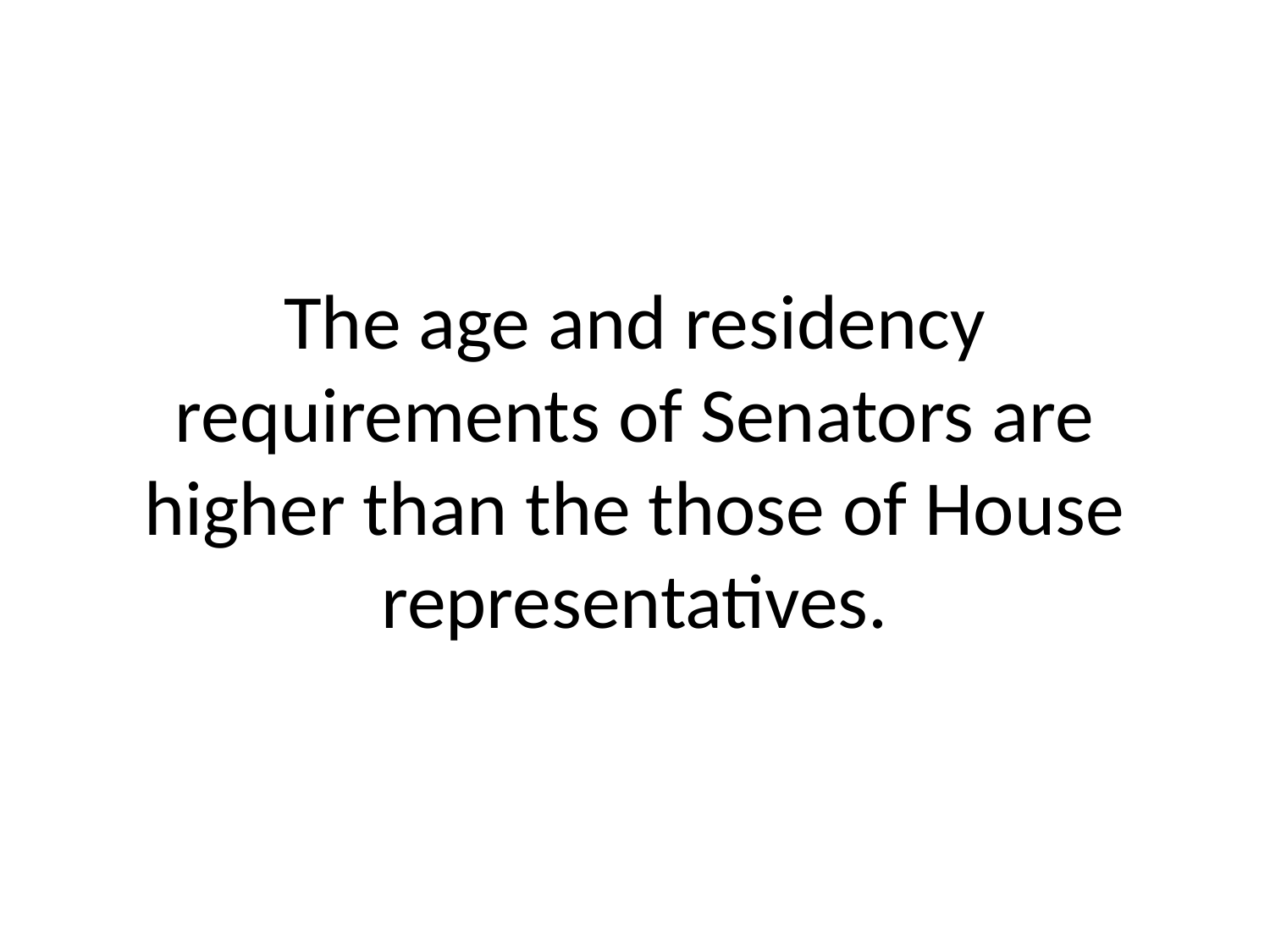

# The age and residency requirements of Senators are higher than the those of House representatives.